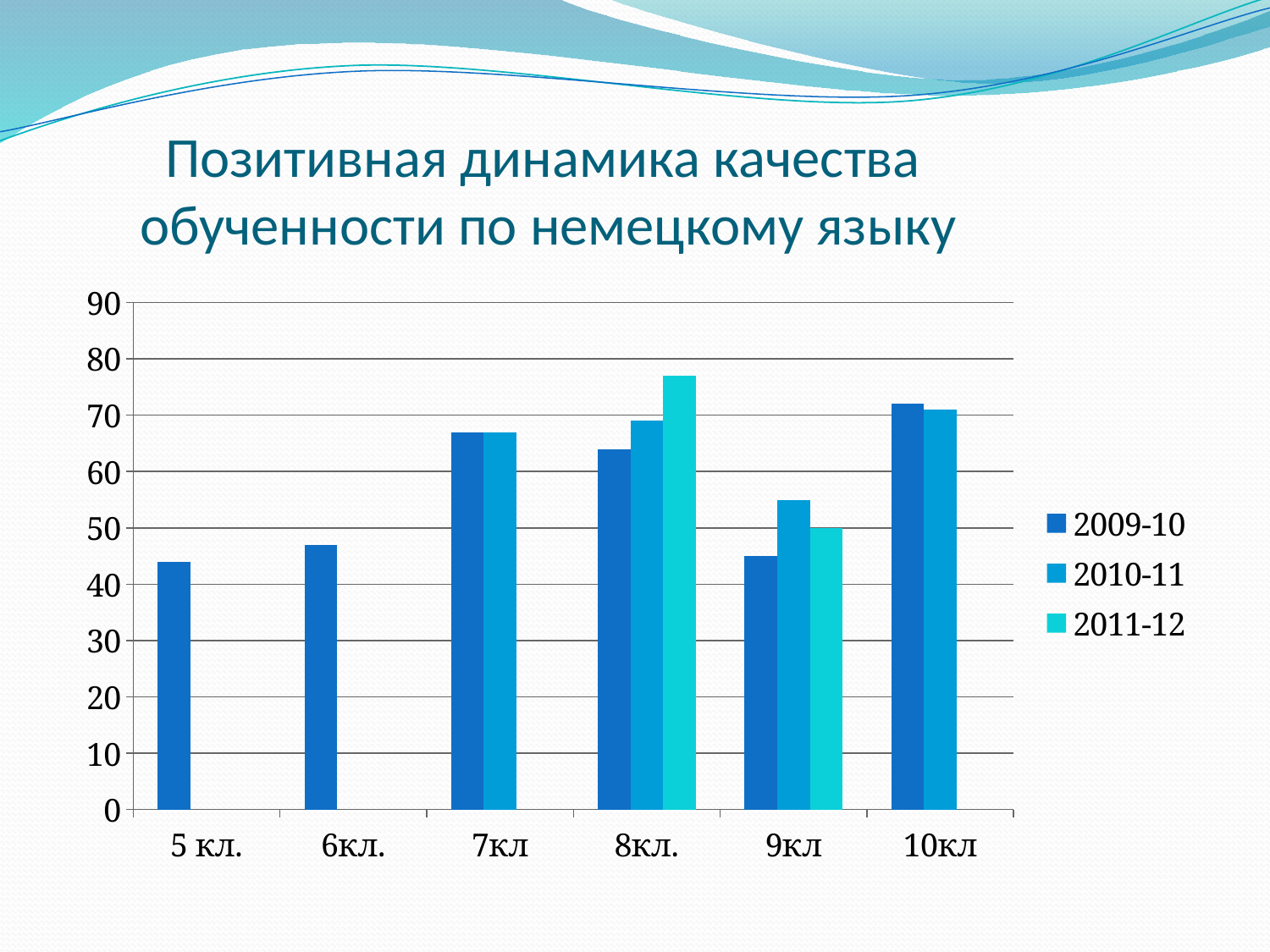

# Позитивная динамика качества обученности по немецкому языку

### Chart

| Category | 2009-10 | 2010-11 | 2011-12 |
|---|---|---|---|
| 5 кл. | 44.0 | None | None |
| 6кл. | 47.0 | None | None |
| 7кл | 67.0 | 67.0 | None |
| 8кл. | 64.0 | 69.0 | 77.0 |
| 9кл | 45.0 | 55.0 | 50.0 |
| 10кл | 72.0 | 71.0 | None |